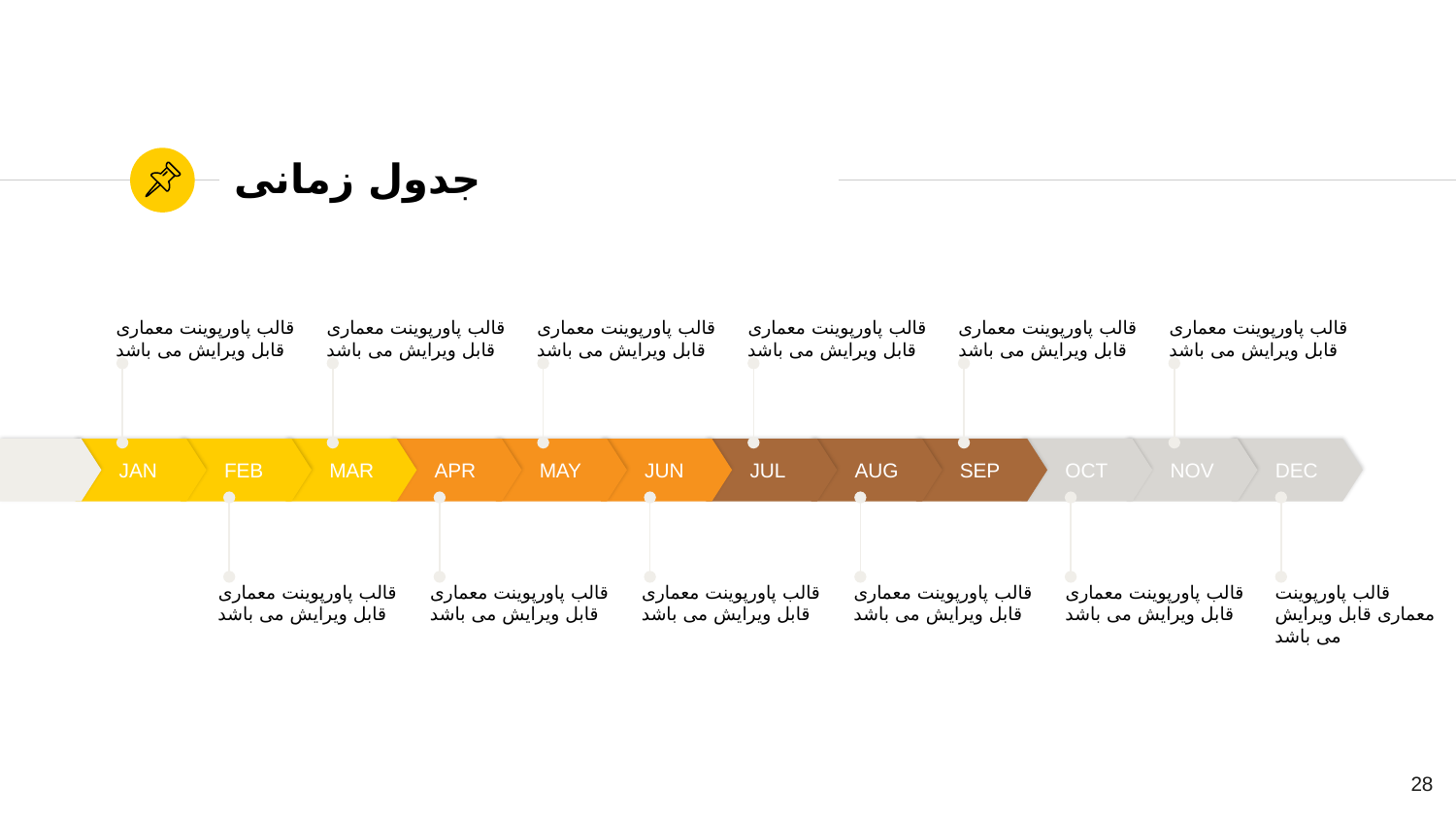

# جدول زمانی

قالب پاورپوینت معماری قابل ویرایش می باشد
قالب پاورپوینت معماری قابل ویرایش می باشد
قالب پاورپوینت معماری قابل ویرایش می باشد
قالب پاورپوینت معماری قابل ویرایش می باشد
قالب پاورپوینت معماری قابل ویرایش می باشد
قالب پاورپوینت معماری قابل ویرایش می باشد

JAN
FEB
MAR
APR
MAY
JUN
JUL
AUG
SEP
OCT
NOV
DEC
قالب پاورپوینت معماری قابل ویرایش می باشد
قالب پاورپوینت معماری قابل ویرایش می باشد
قالب پاورپوینت معماری قابل ویرایش می باشد
قالب پاورپوینت معماری قابل ویرایش می باشد
قالب پاورپوینت معماری قابل ویرایش می باشد
قالب پاورپوینت معماری قابل ویرایش می باشد
28